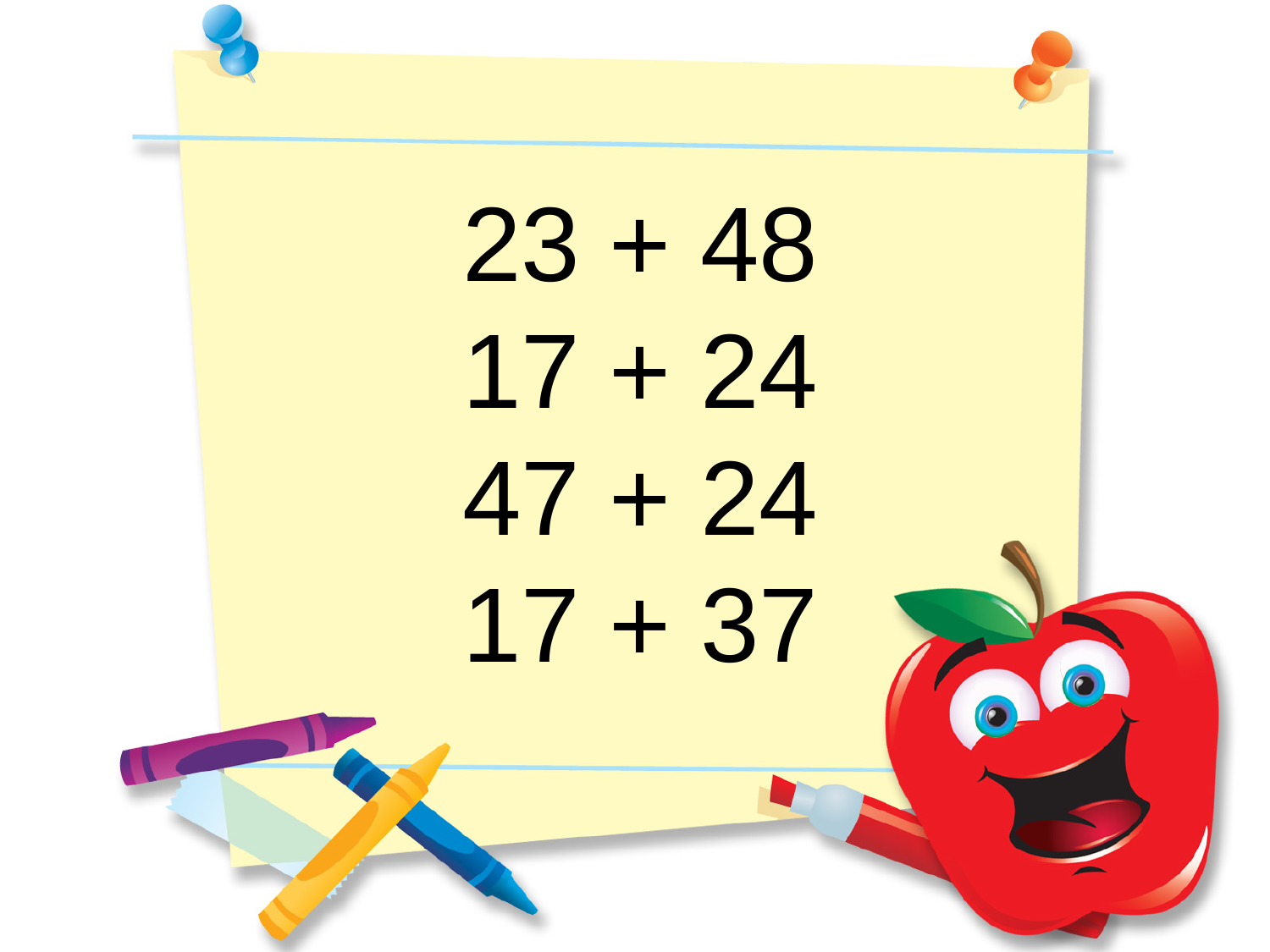

23 + 48
17 + 24
47 + 24
17 + 37